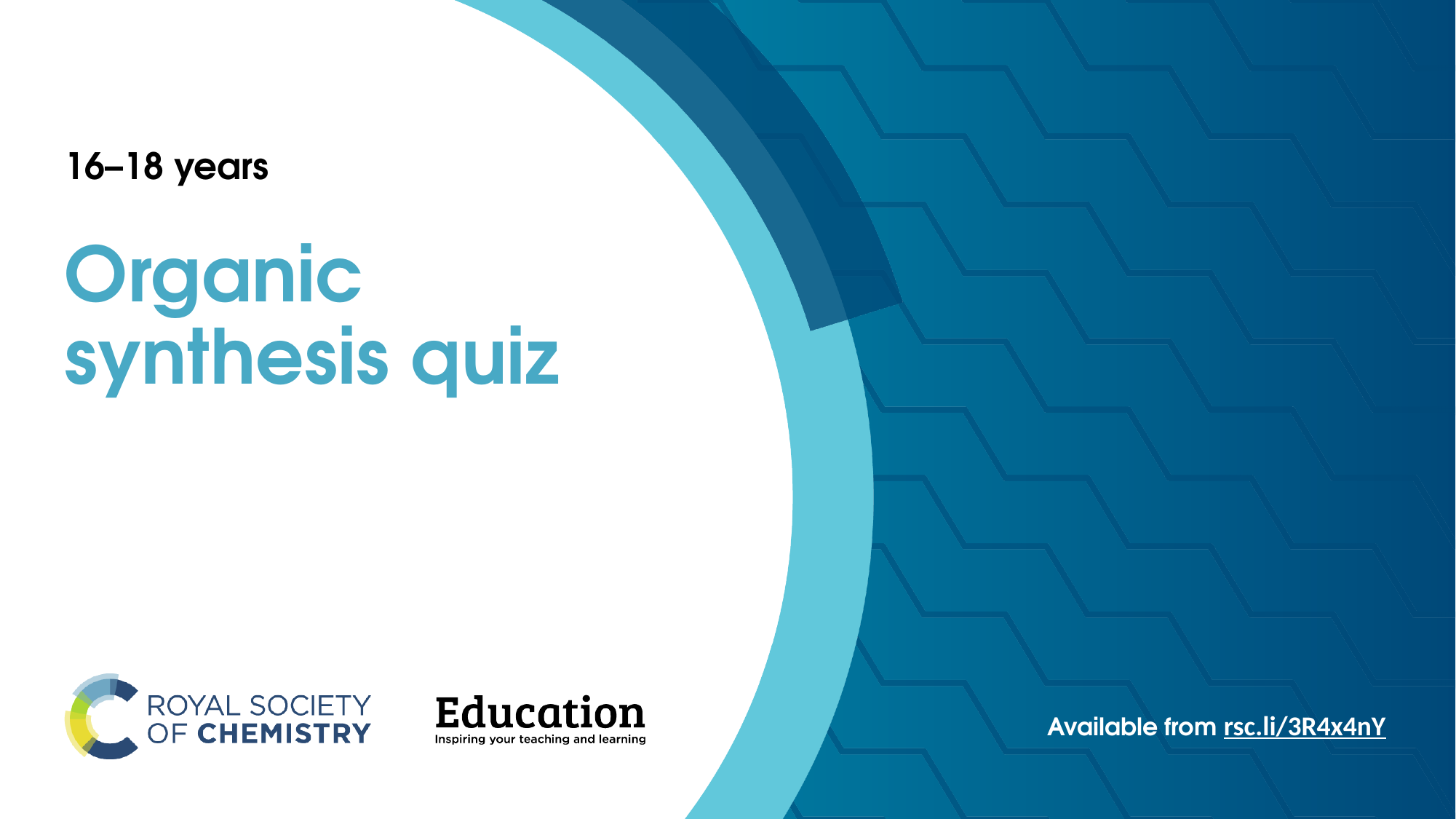

# 16–18 years
Organic synthesis quiz
Available from rsc.li/3R4x4nY